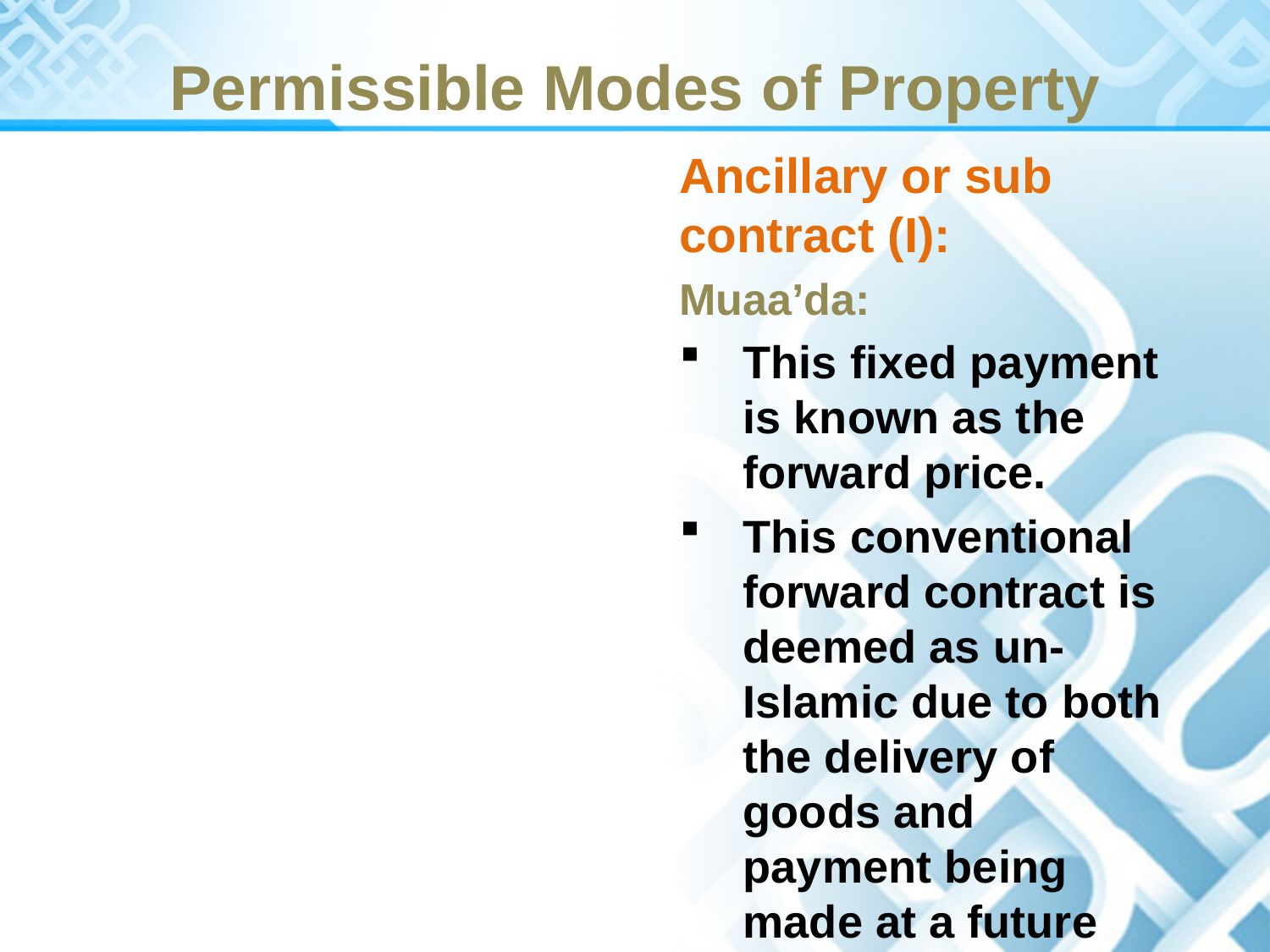

Permissible Modes of Property
Ancillary or sub contract (I):
Muaa’da:
This fixed payment is known as the forward price.
This conventional forward contract is deemed as un-Islamic due to both the delivery of goods and payment being made at a future date.